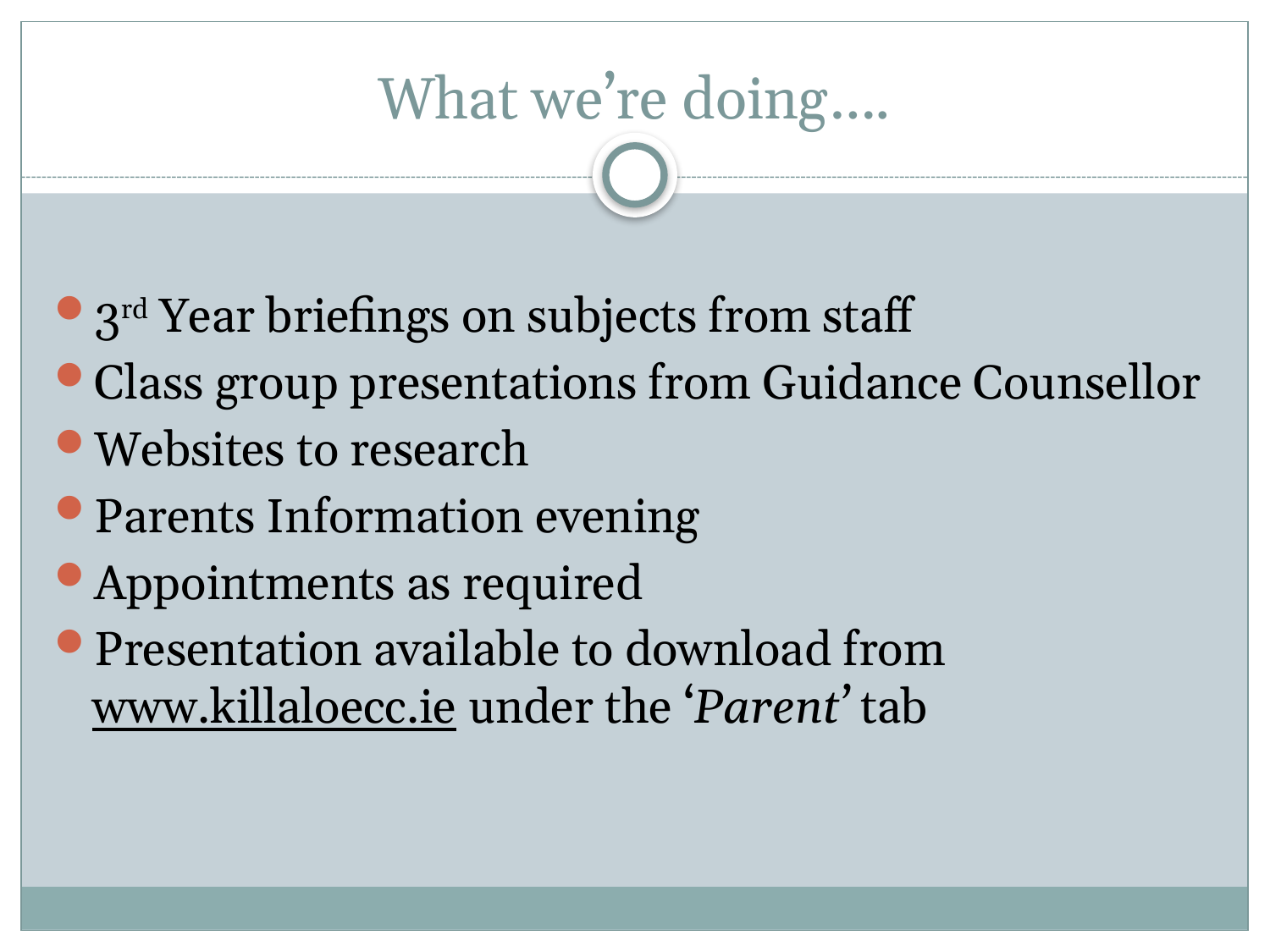

# What we’re doing….

3rd Year briefings on subjects from staff
Class group presentations from Guidance Counsellor
Websites to research
Parents Information evening
Appointments as required
Presentation available to download from www.killaloecc.ie under the ‘Parent’ tab